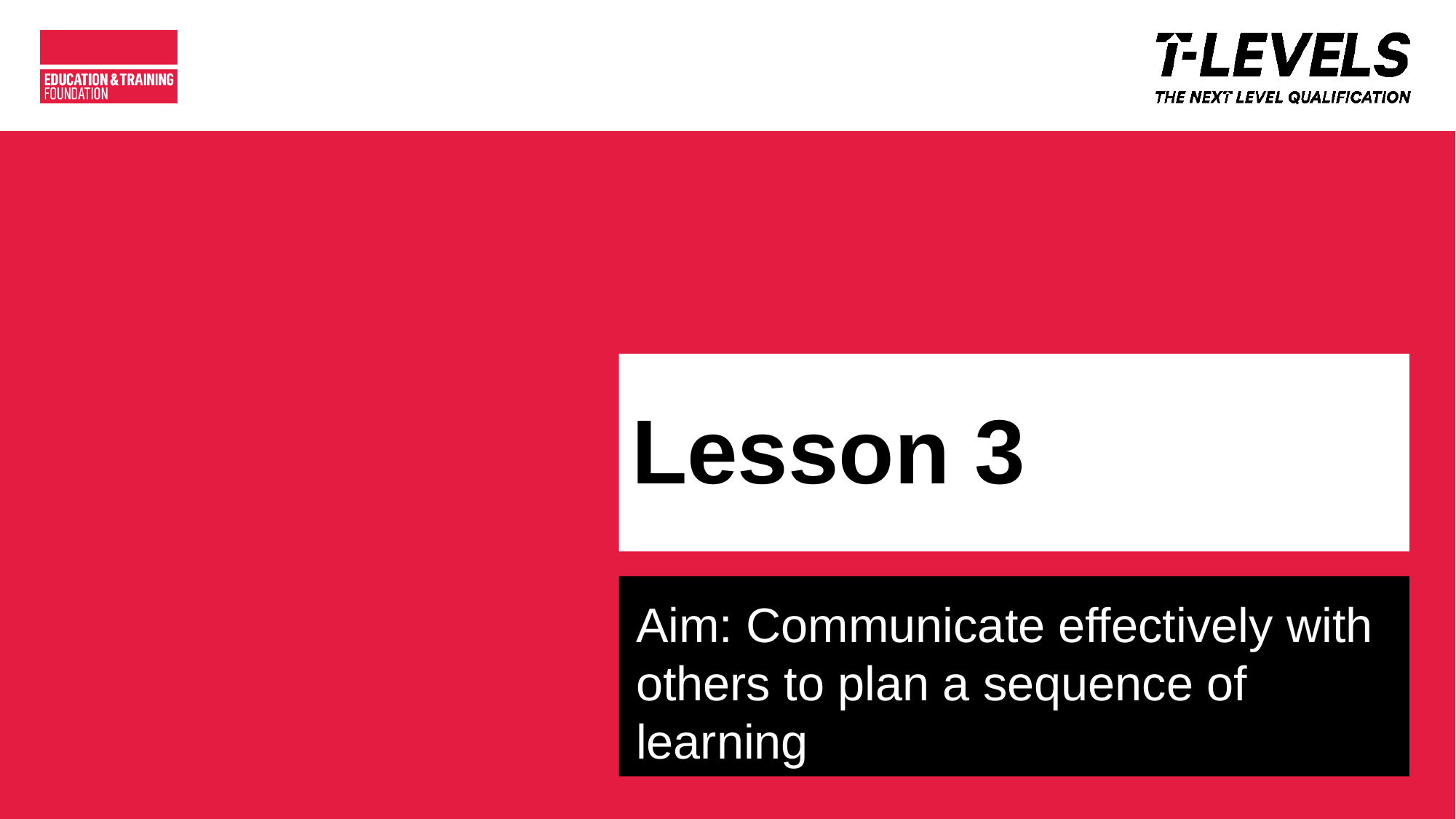

# Lesson 3
Aim: Communicate effectively with others to plan a sequence of learning